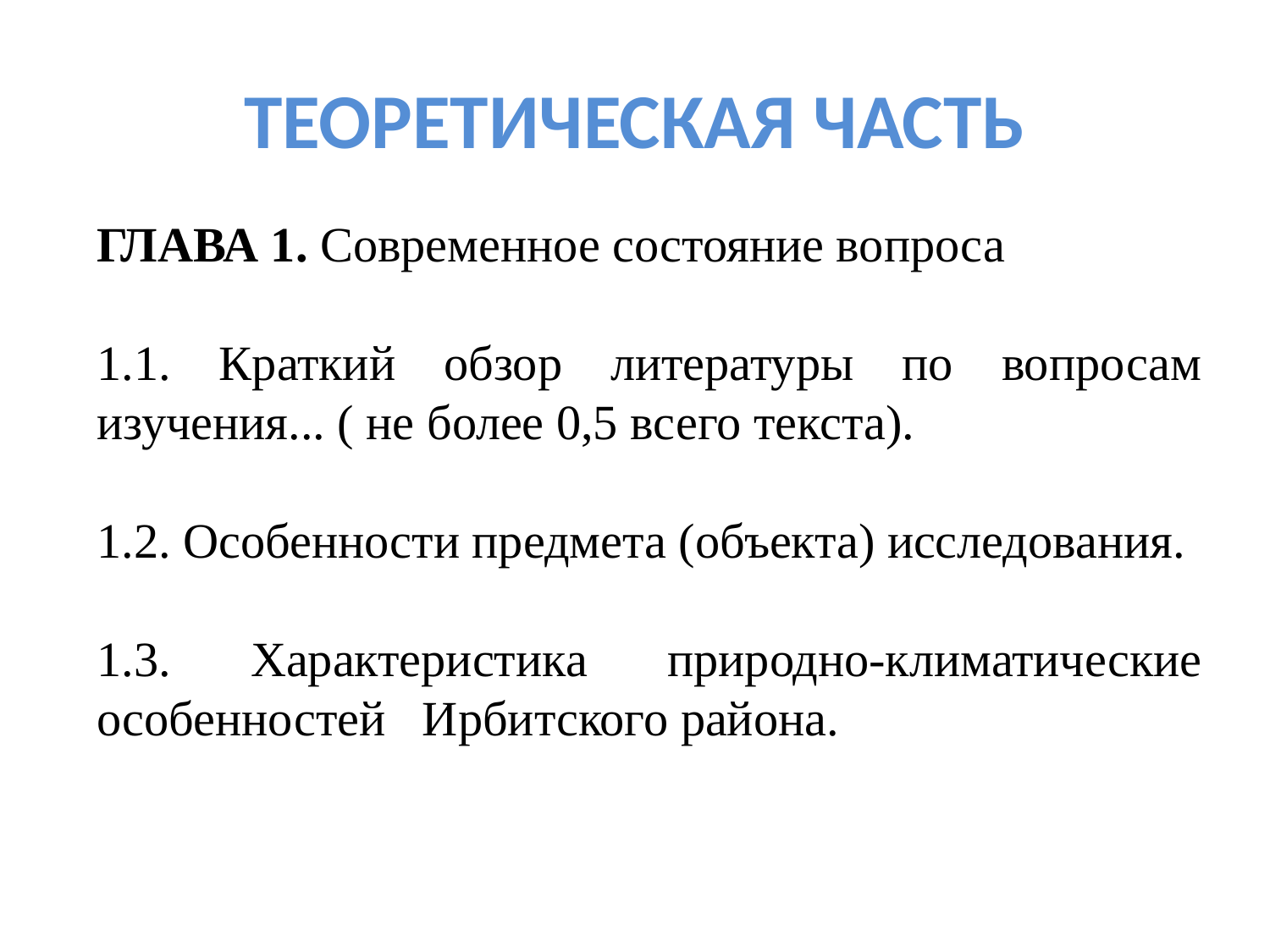

# ТЕОРЕТИЧЕСКАЯ ЧАСТЬ
ГЛАВА 1. Современное состояние вопроса

1.1. Краткий обзор литературы по вопросам изучения... ( не более 0,5 всего текста).

1.2. Особенности предмета (объекта) исследования.

1.3. Характеристика природно-климатические особенностей   Ирбитского района.